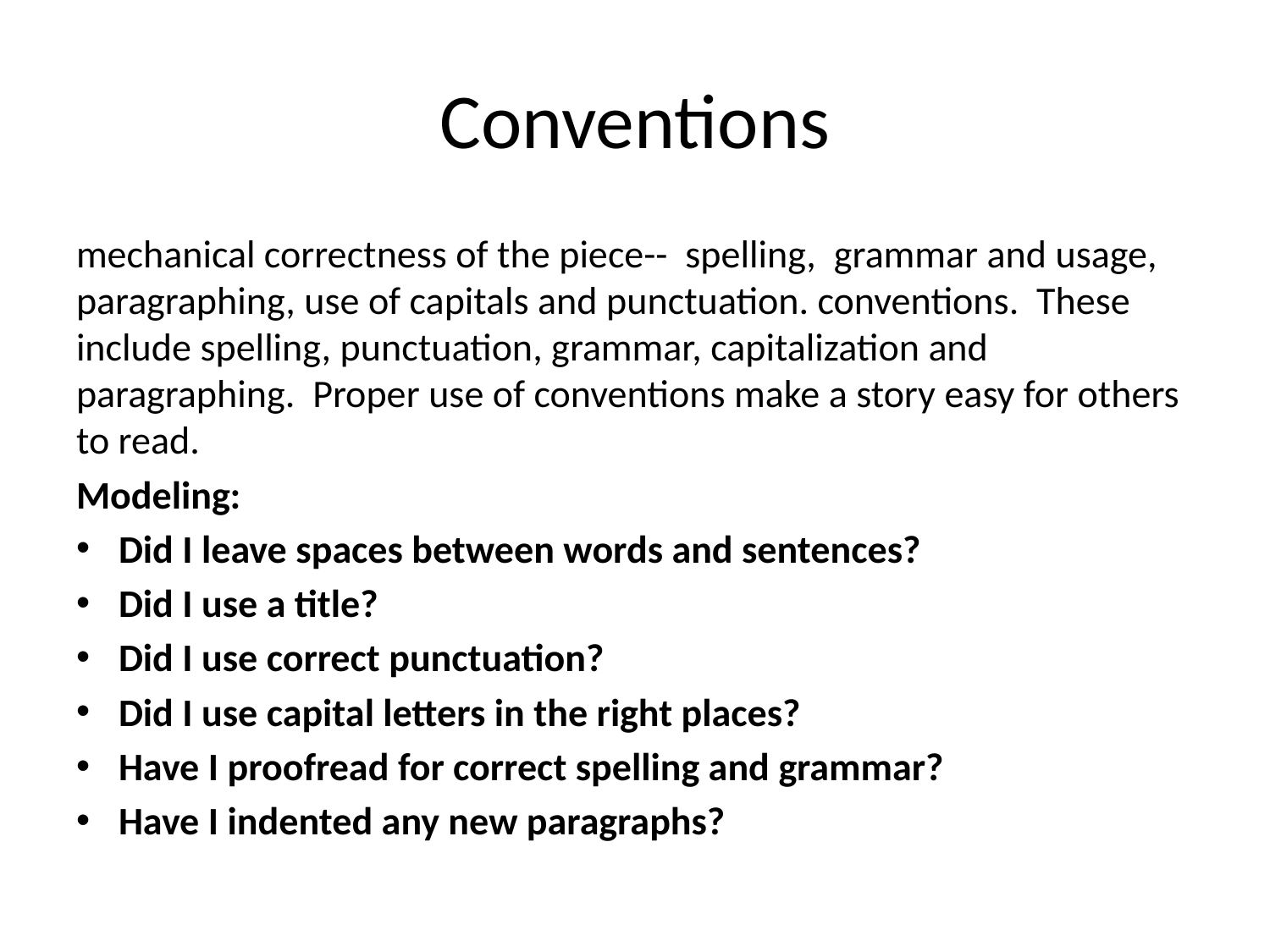

# Conventions
mechanical correctness of the piece--  spelling,  grammar and usage, paragraphing, use of capitals and punctuation. conventions.  These include spelling, punctuation, grammar, capitalization and paragraphing.  Proper use of conventions make a story easy for others to read.
Modeling:
Did I leave spaces between words and sentences?
Did I use a title?
Did I use correct punctuation?
Did I use capital letters in the right places?
Have I proofread for correct spelling and grammar?
Have I indented any new paragraphs?